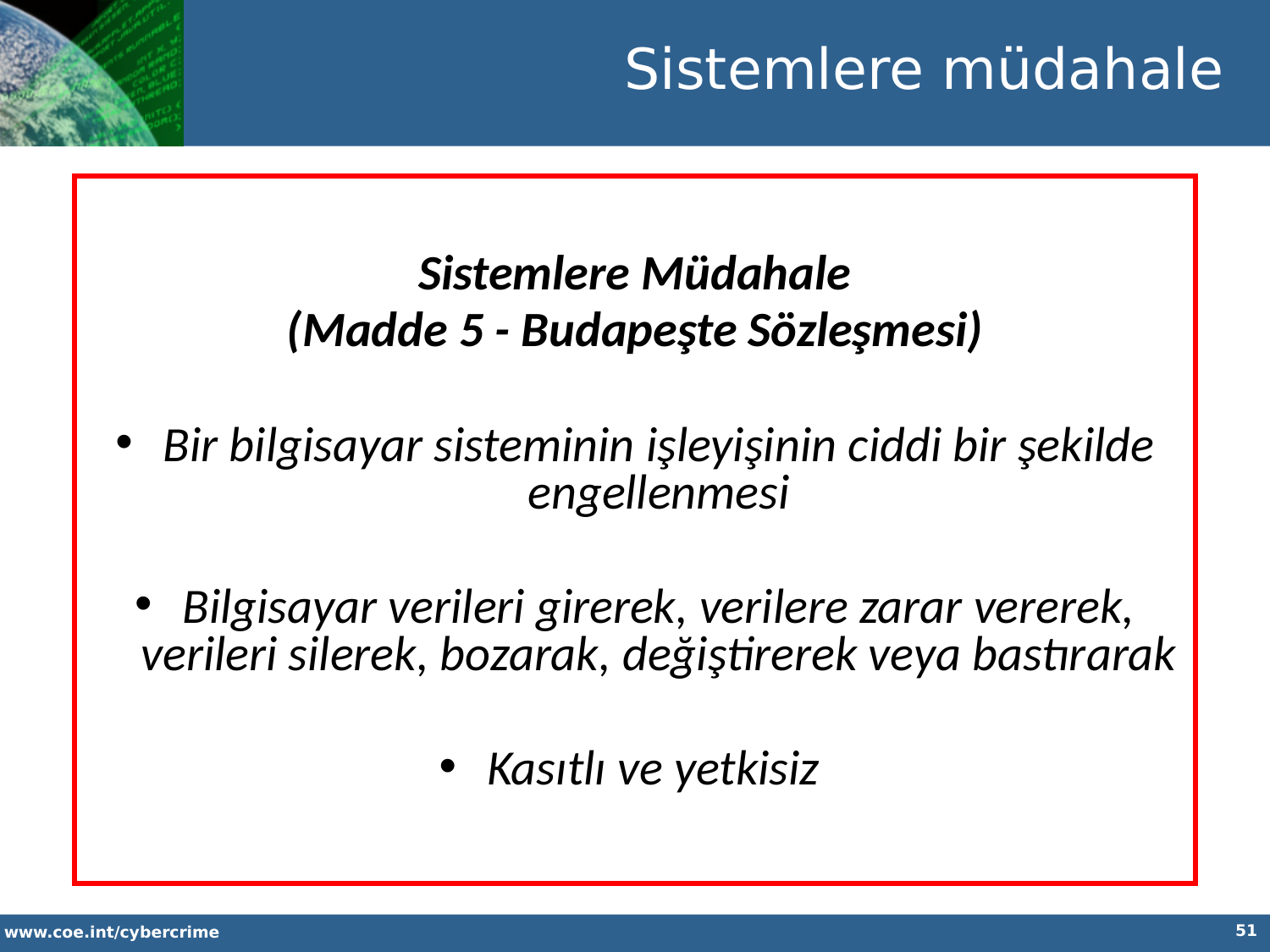

Sistemlere müdahale

Sistemlere Müdahale
(Madde 5 - Budapeşte Sözleşmesi)

Bir bilgisayar sisteminin işleyişinin ciddi bir şekilde engellenmesi

Bilgisayar verileri girerek, verilere zarar vererek, verileri silerek, bozarak, değiştirerek veya bastırarak

Kasıtlı ve yetkisiz